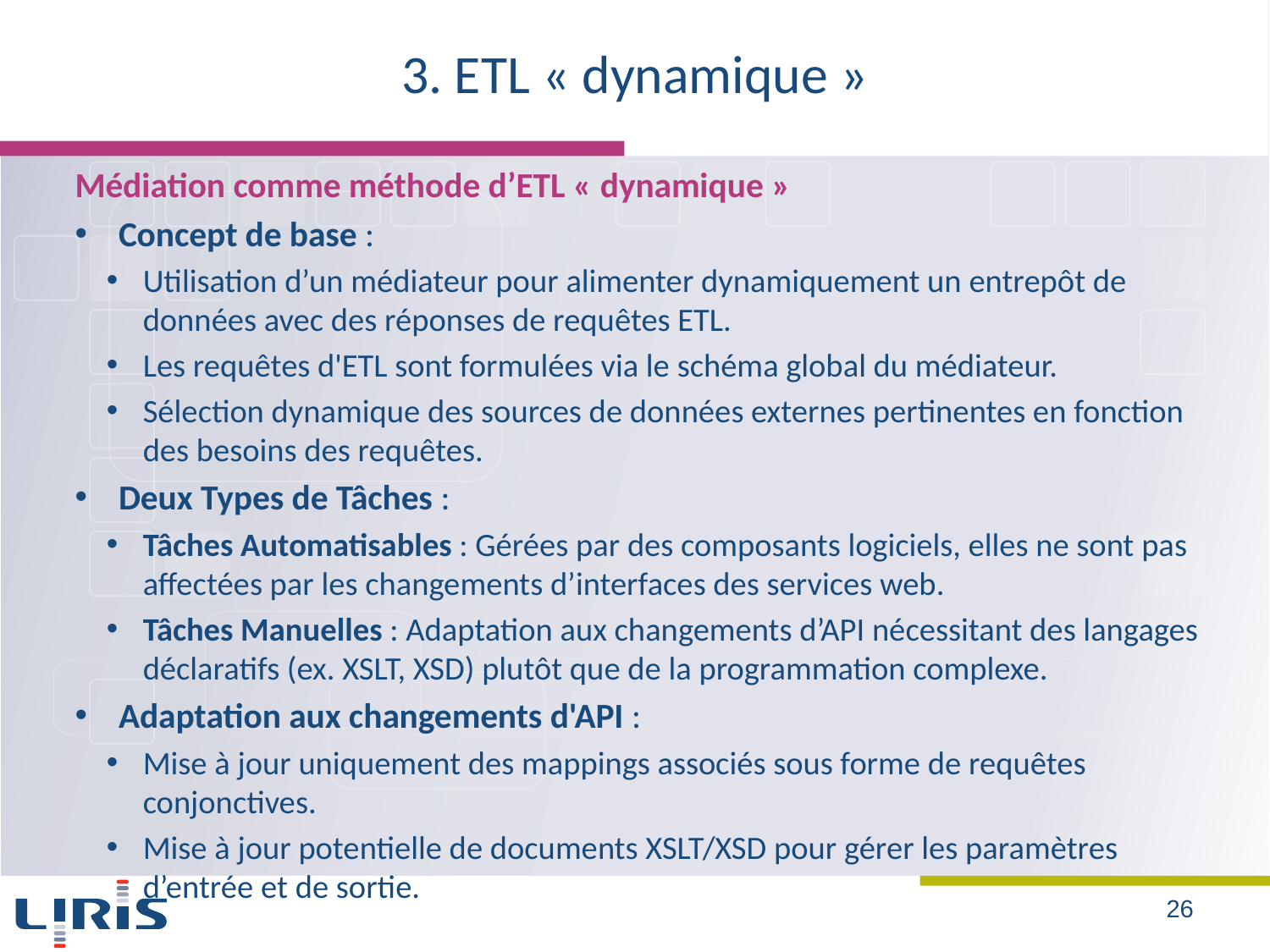

# 3. ETL « dynamique »
Médiation comme méthode d’ETL « dynamique »
Concept de base :
Utilisation d’un médiateur pour alimenter dynamiquement un entrepôt de données avec des réponses de requêtes ETL.
Les requêtes d'ETL sont formulées via le schéma global du médiateur.
Sélection dynamique des sources de données externes pertinentes en fonction des besoins des requêtes.
Deux Types de Tâches :
Tâches Automatisables : Gérées par des composants logiciels, elles ne sont pas affectées par les changements d’interfaces des services web.
Tâches Manuelles : Adaptation aux changements d’API nécessitant des langages déclaratifs (ex. XSLT, XSD) plutôt que de la programmation complexe.
Adaptation aux changements d'API :
Mise à jour uniquement des mappings associés sous forme de requêtes conjonctives.
Mise à jour potentielle de documents XSLT/XSD pour gérer les paramètres d’entrée et de sortie.
26